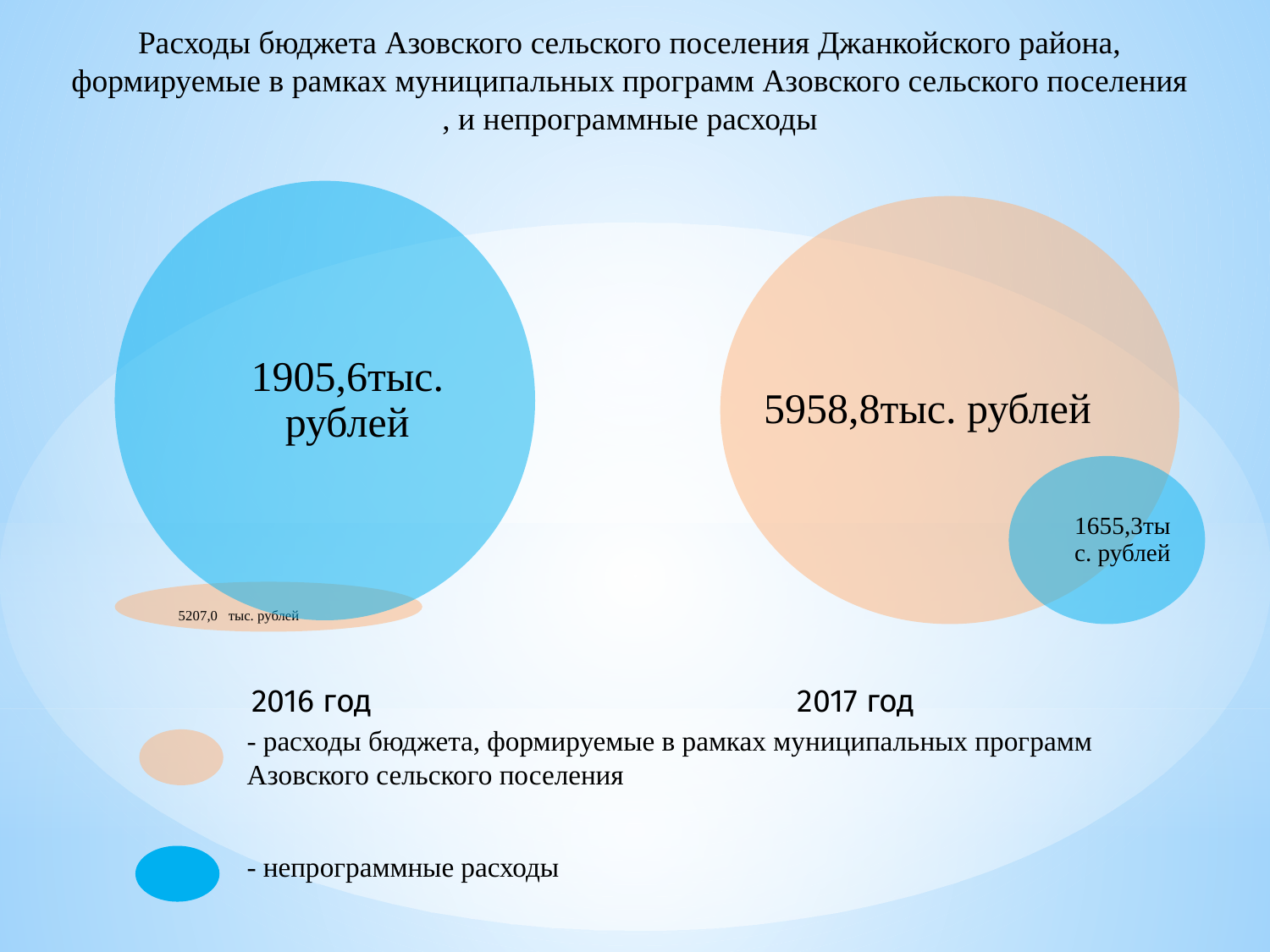

Расходы бюджета Азовского сельского поселения Джанкойского района, формируемые в рамках муниципальных программ Азовского сельского поселения , и непрограммные расходы
1905,6тыс. рублей
5207,0 тыс. рублей
5958,8тыс. рублей
1655,3тыс. рублей
2016 год
2017 год
- расходы бюджета, формируемые в рамках муниципальных программ Азовского сельского поселения

- непрограммные расходы